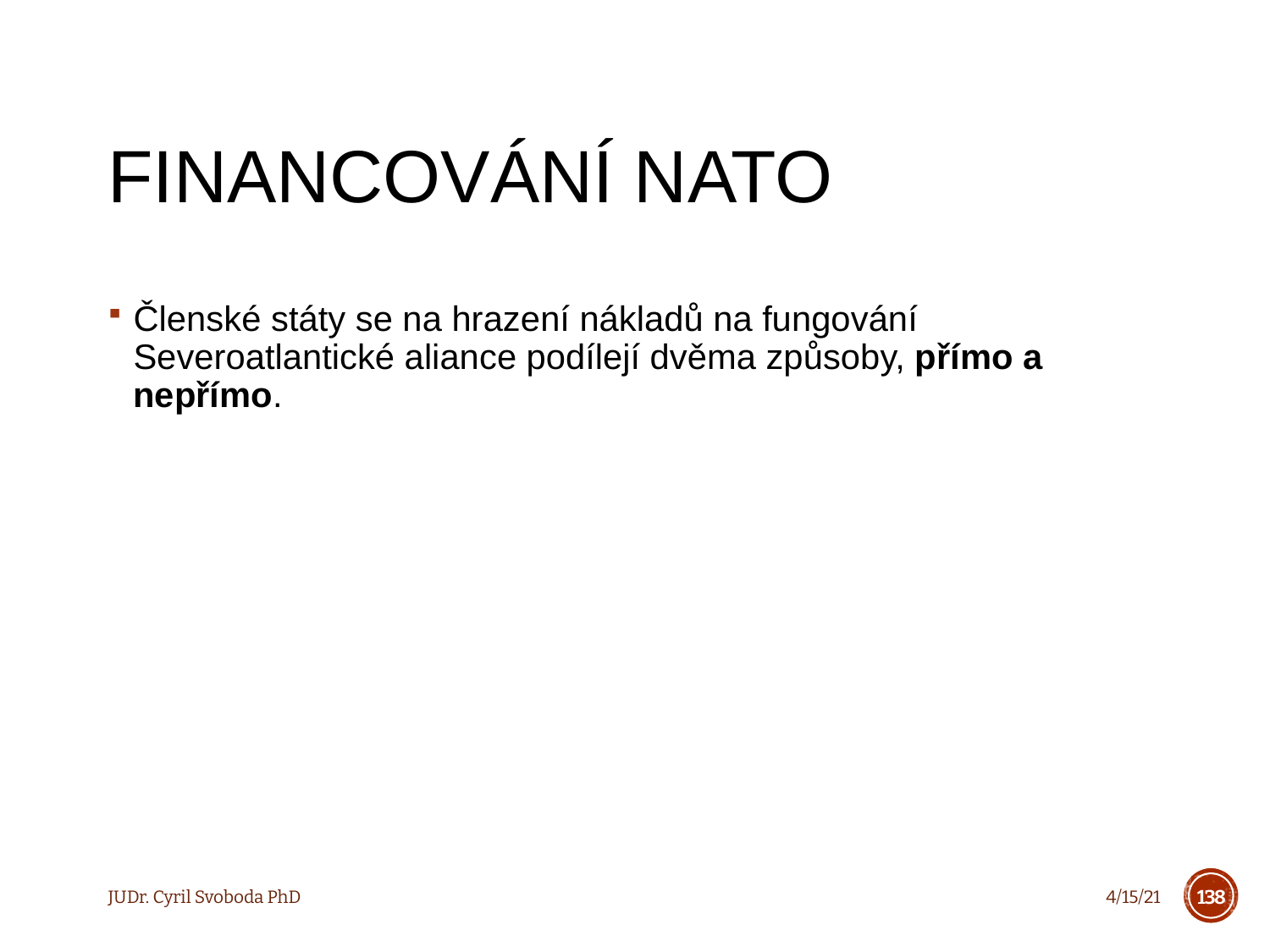

# Financování NATO
Členské státy se na hrazení nákladů na fungování Severoatlantické aliance podílejí dvěma způsoby, přímo a nepřímo.
JUDr. Cyril Svoboda PhD
4/15/21
138